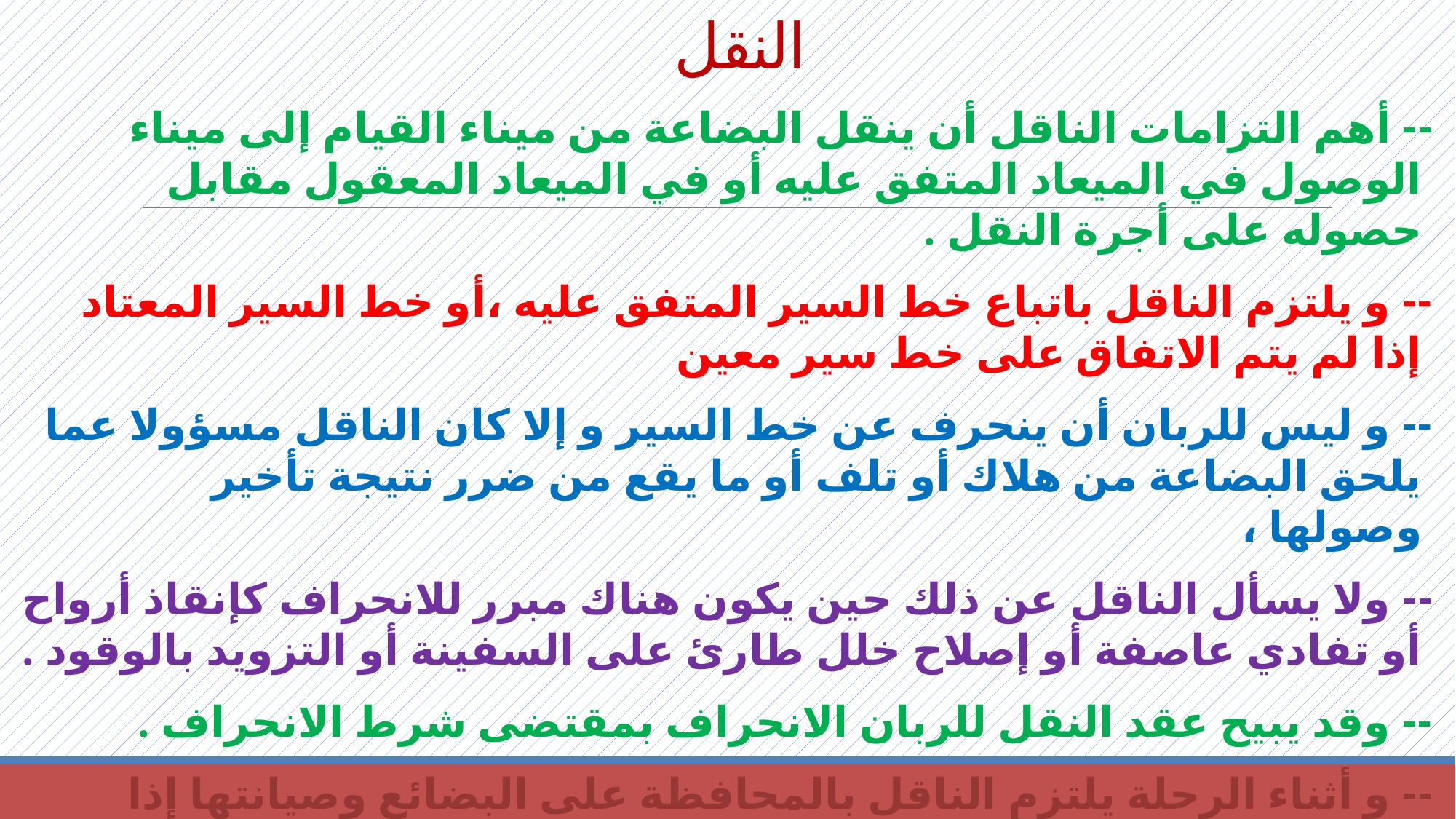

# النقل
-- أهم التزامات الناقل أن ينقل البضاعة من ميناء القيام إلى ميناء الوصول في الميعاد المتفق عليه أو في الميعاد المعقول مقابل حصوله على أجرة النقل .
-- و يلتزم الناقل باتباع خط السير المتفق عليه ،أو خط السير المعتاد إذا لم يتم الاتفاق على خط سير معين
-- و ليس للربان أن ينحرف عن خط السير و إلا كان الناقل مسؤولا عما يلحق البضاعة من هلاك أو تلف أو ما يقع من ضرر نتيجة تأخير وصولها ،
-- ولا يسأل الناقل عن ذلك حين يكون هناك مبرر للانحراف كإنقاذ أرواح أو تفادي عاصفة أو إصلاح خلل طارئ على السفينة أو التزويد بالوقود .
-- وقد يبيح عقد النقل للربان الانحراف بمقتضى شرط الانحراف .
-- و أثناء الرحلة يلتزم الناقل بالمحافظة على البضائع وصيانتها إذا يلتزم بتحقيق نتيجة أو غاية هي توصيل البضاعة سالمة .